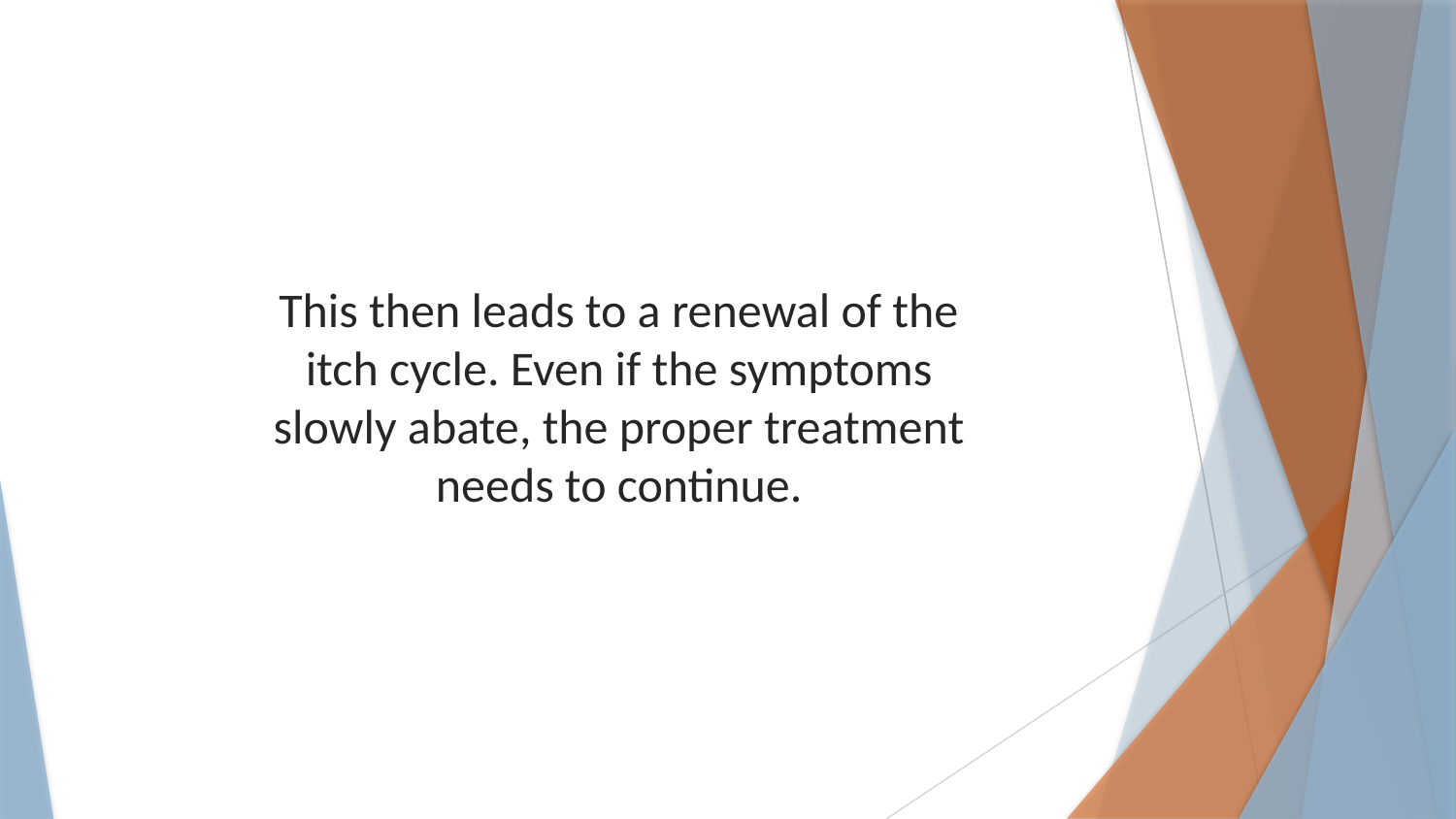

This then leads to a renewal of the itch cycle. Even if the symptoms slowly abate, the proper treatment needs to continue.